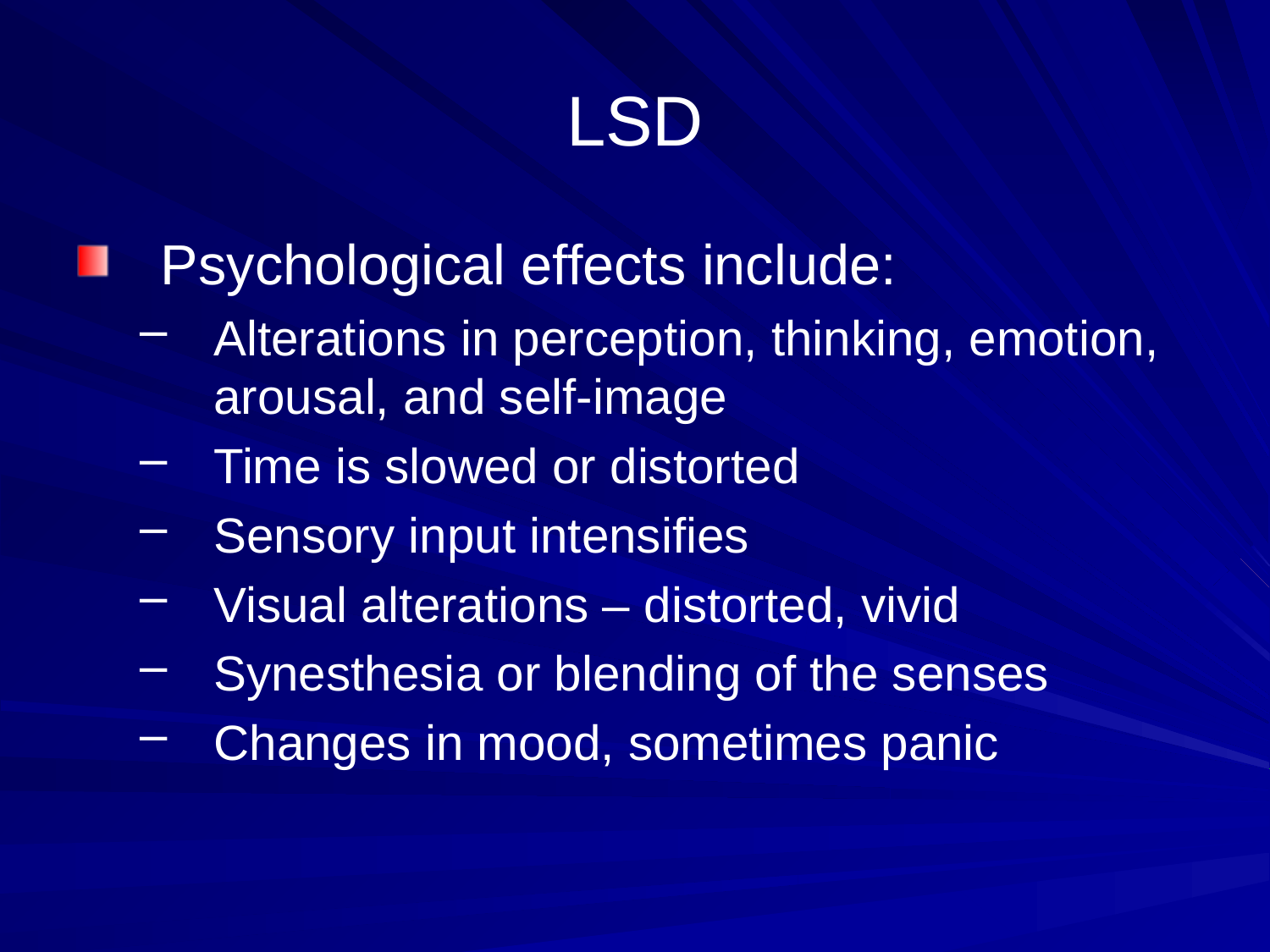

# LSD
Psychological effects include:
Alterations in perception, thinking, emotion, arousal, and self-image
Time is slowed or distorted
Sensory input intensifies
Visual alterations – distorted, vivid
Synesthesia or blending of the senses
Changes in mood, sometimes panic